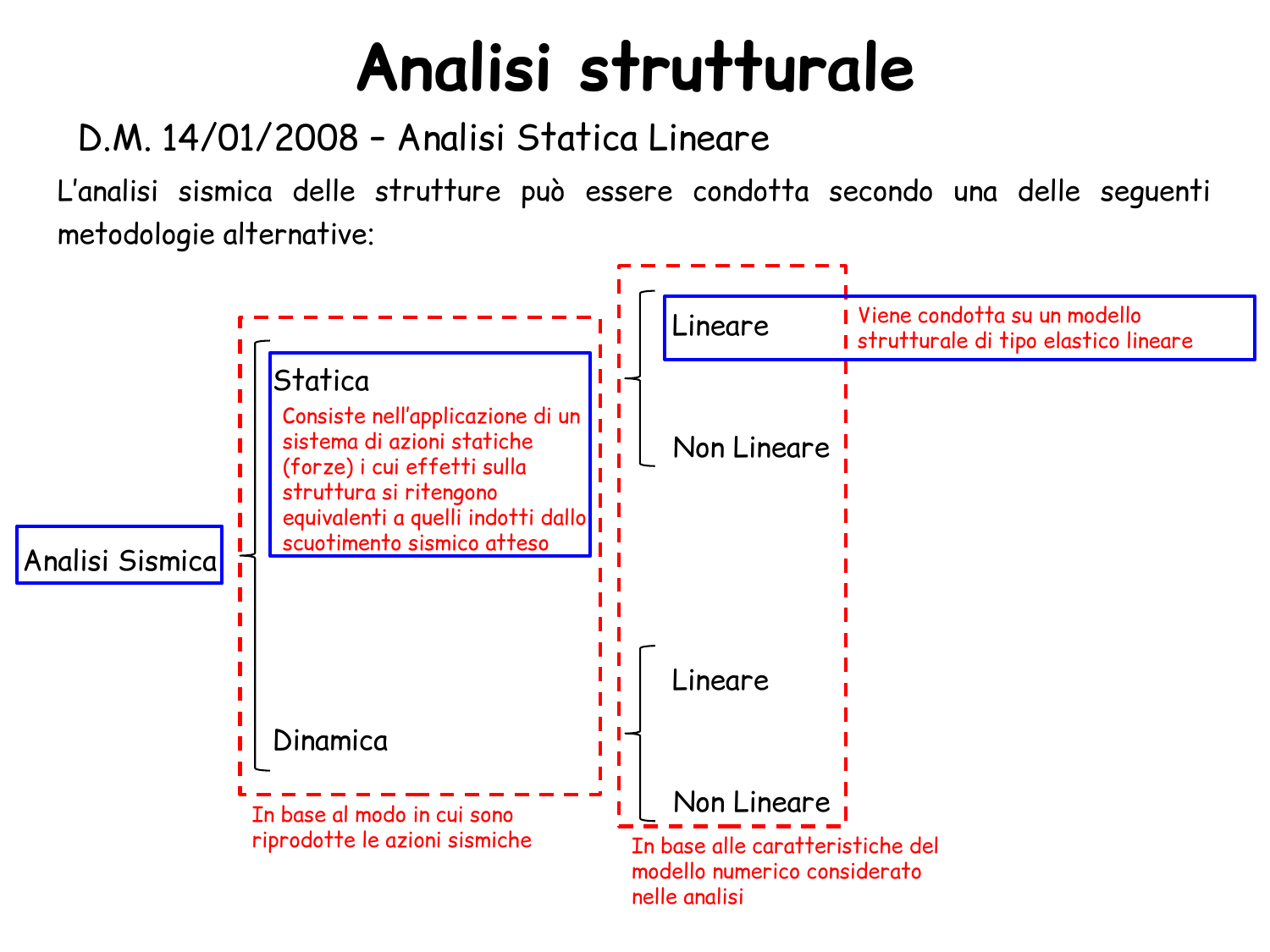

Analisi strutturale
D.M. 14/01/2008 – Analisi Statica Lineare
L’analisi sismica delle strutture può essere condotta secondo una delle seguenti metodologie alternative:

Lineare
Viene condotta su un modello strutturale di tipo elastico lineare

Statica

Consiste nell’applicazione di un sistema di azioni statiche (forze) i cui effetti sulla struttura si ritengono equivalenti a quelli indotti dallo scuotimento sismico atteso
Non Lineare
Analisi Sismica

Lineare
Dinamica
Non Lineare
In base al modo in cui sono riprodotte le azioni sismiche
In base alle caratteristiche del modello numerico considerato nelle analisi